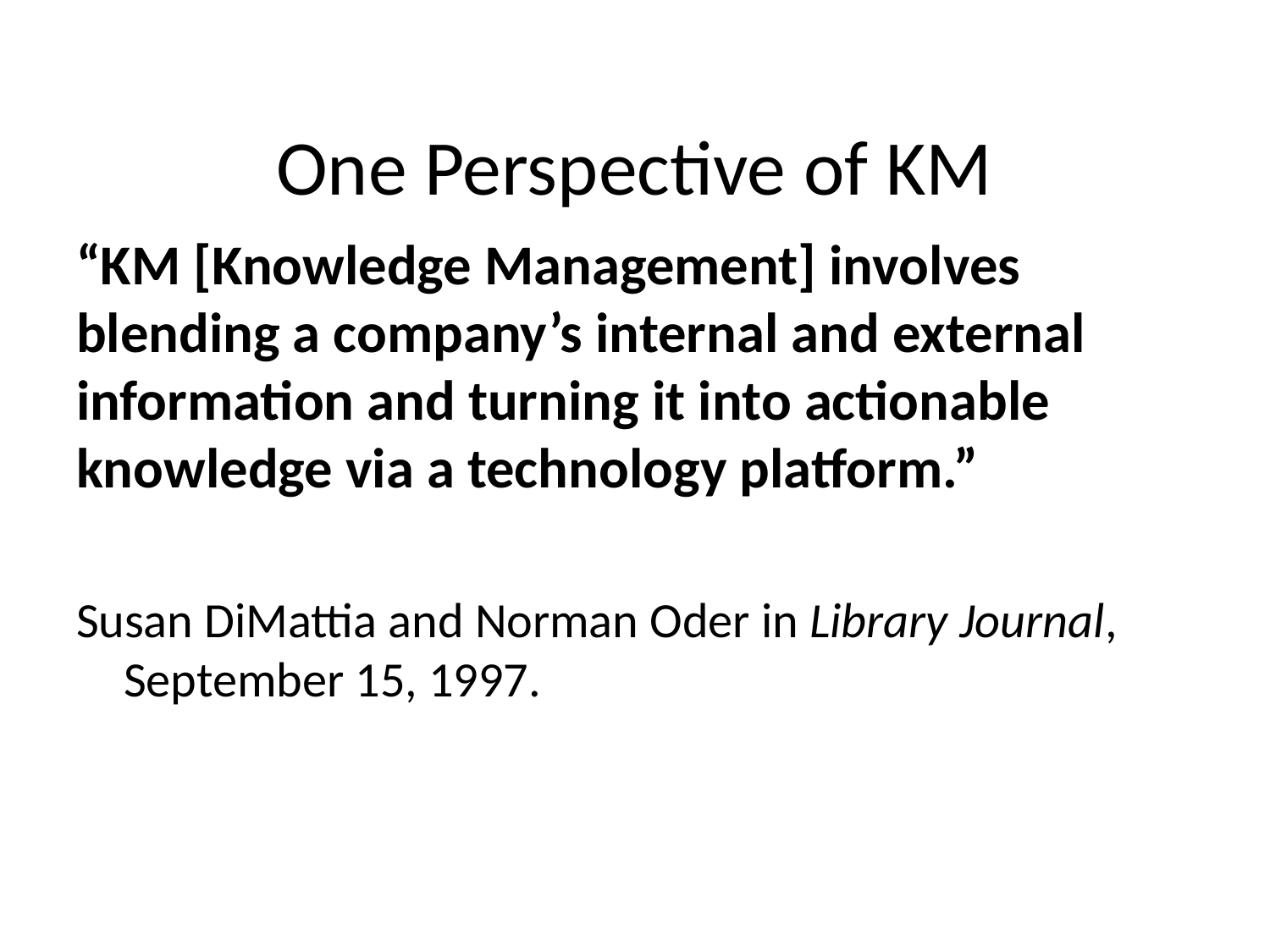

# One Perspective of KM
“KM [Knowledge Management] involves blending a company’s internal and external information and turning it into actionable knowledge via a technology platform.”

Susan DiMattia and Norman Oder in Library Journal, September 15, 1997.